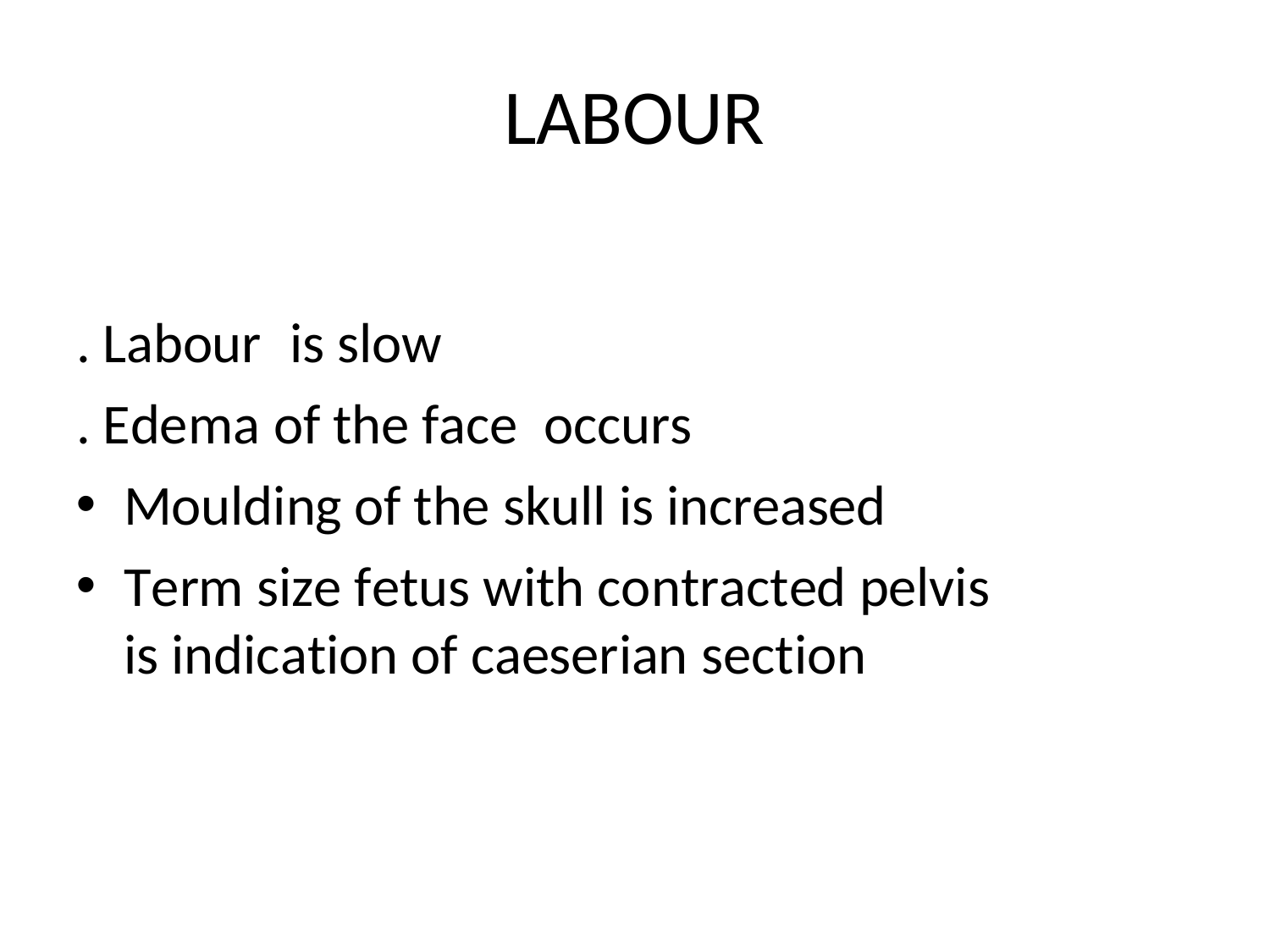

# LABOUR
. Labour	is slow

. Edema of the face	occurs

Moulding of the skull is increased

Term size fetus with contracted pelvis is indication of caeserian section